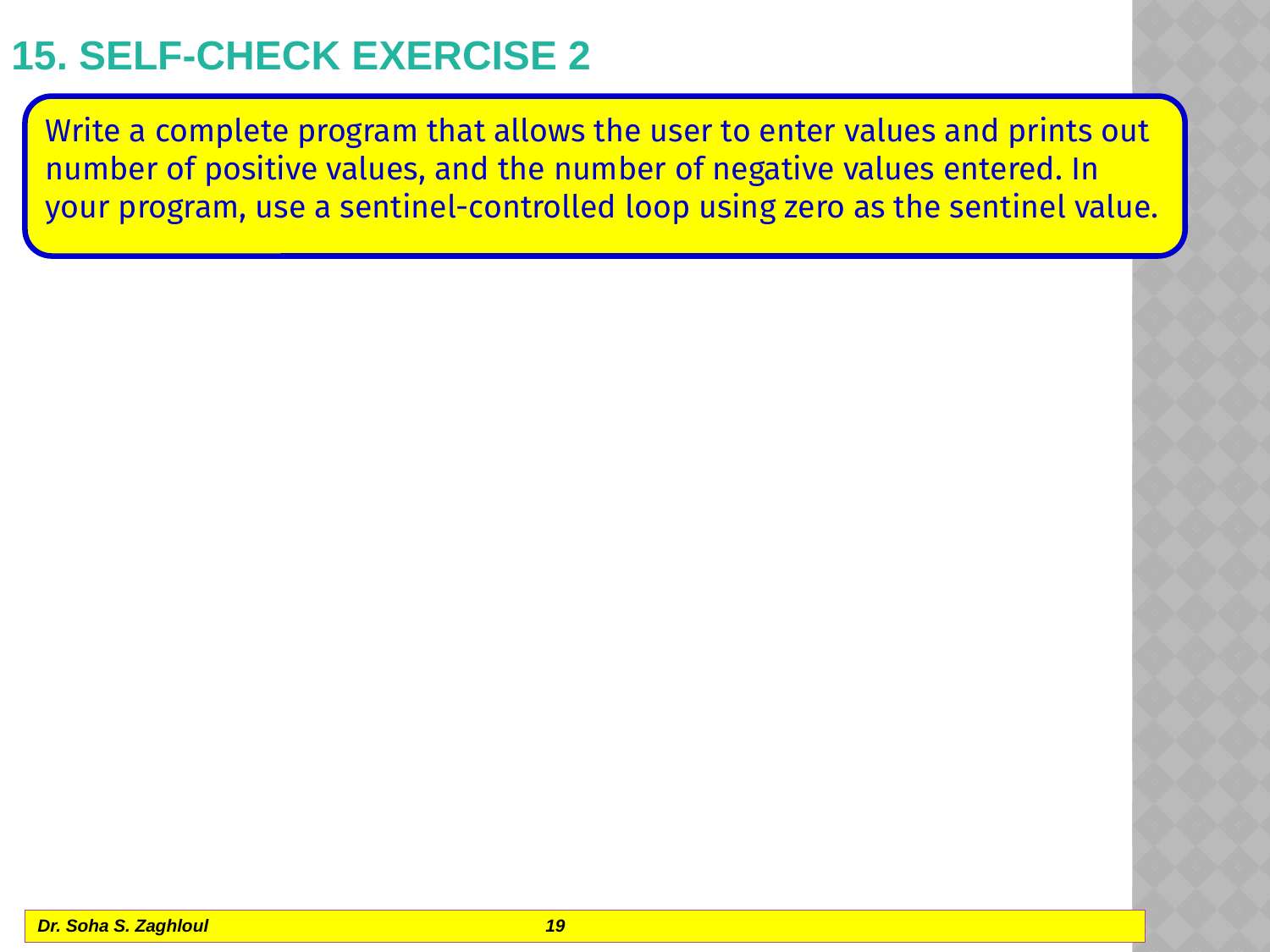

# 15. self-check exercise 2
Write a complete program that allows the user to enter values and prints out number of positive values, and the number of negative values entered. In your program, use a sentinel-controlled loop using zero as the sentinel value.
Dr. Soha S. Zaghloul			19